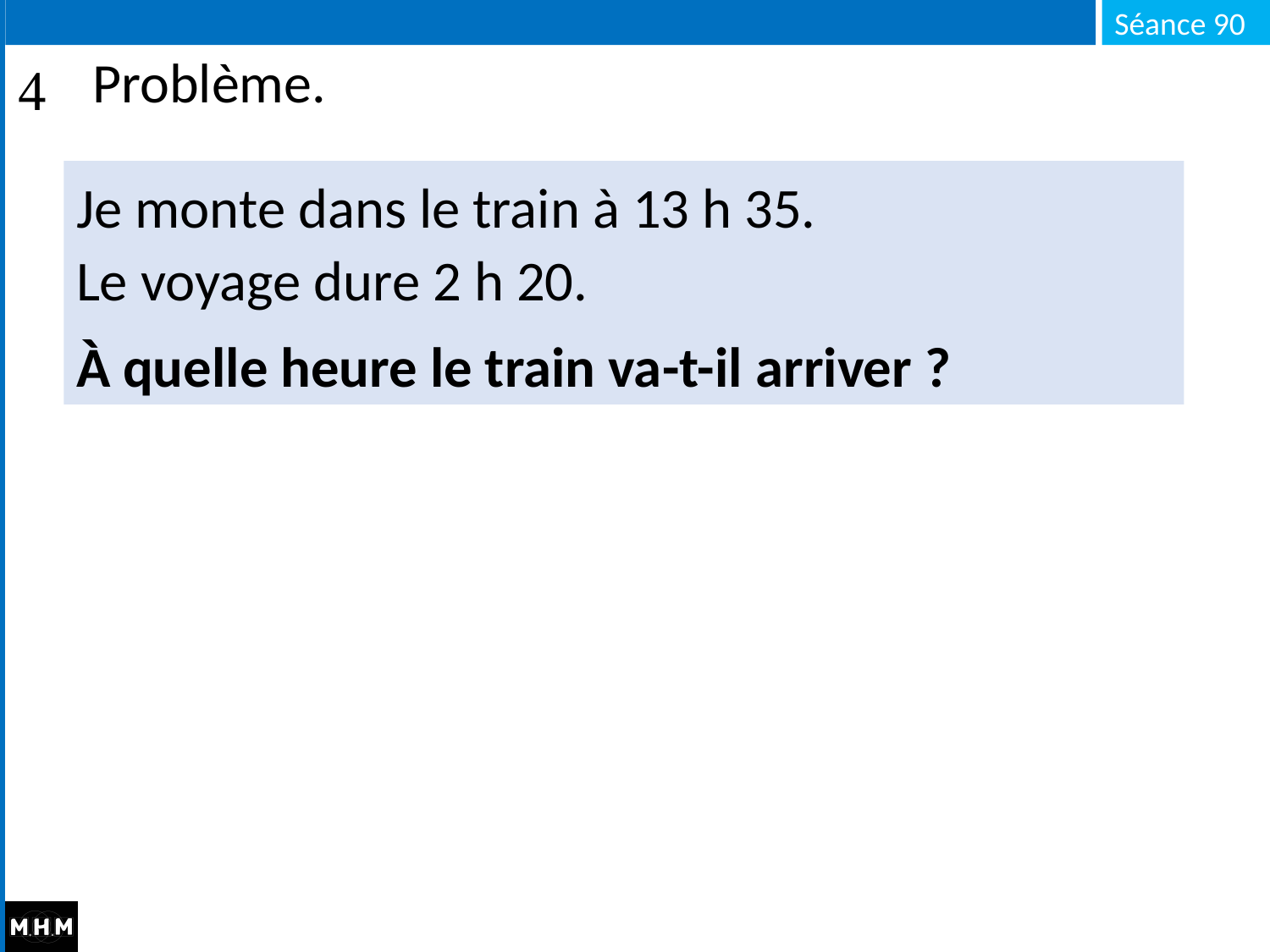

# Problème.
Je monte dans le train à 13 h 35.                        Le voyage dure 2 h 20.
À quelle heure le train va-t-il arriver ?